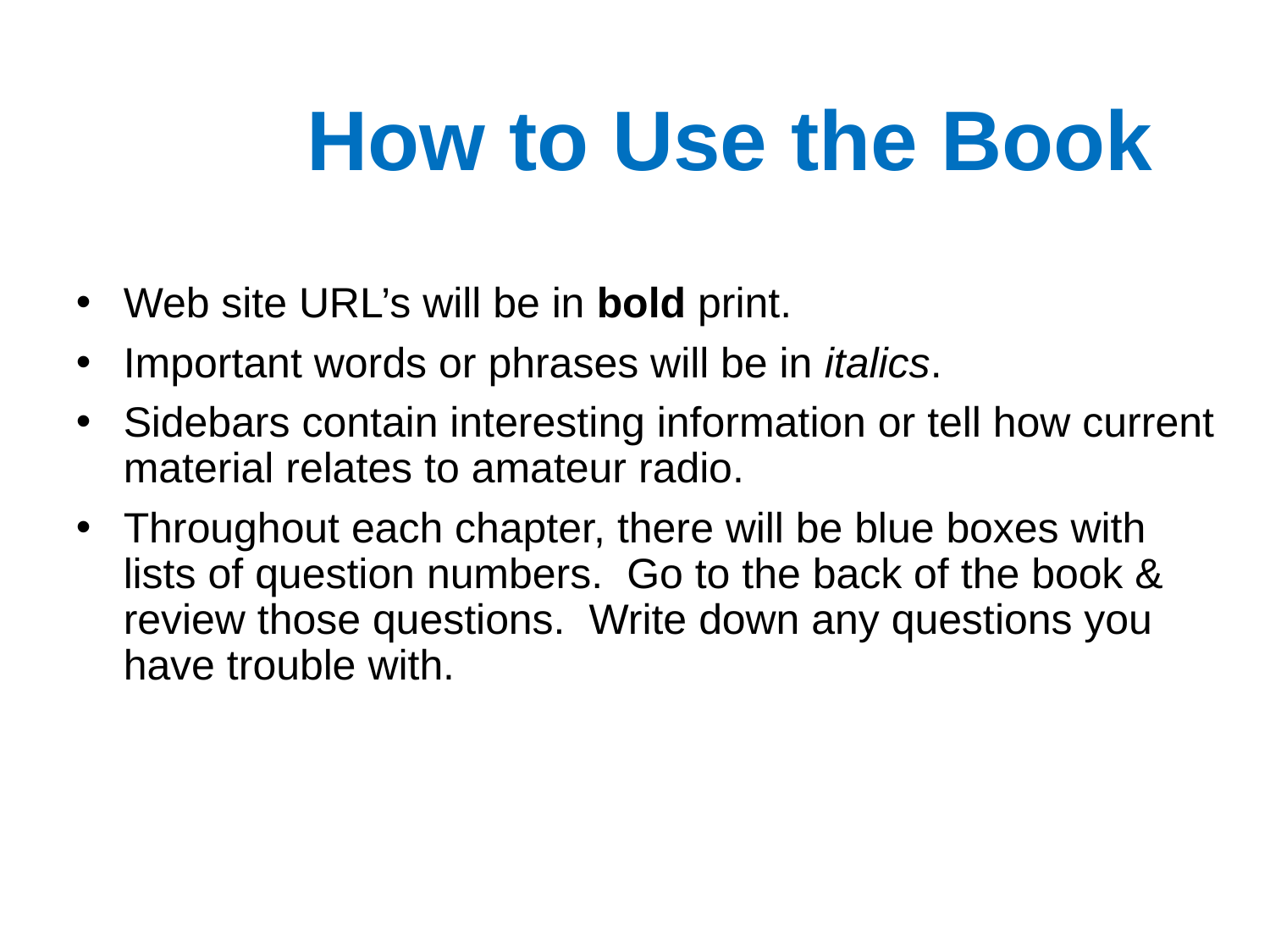

How to Use the Book
Web site URL’s will be in bold print.
Important words or phrases will be in italics.
Sidebars contain interesting information or tell how current material relates to amateur radio.
Throughout each chapter, there will be blue boxes with lists of question numbers.  Go to the back of the book & review those questions.  Write down any questions you have trouble with.